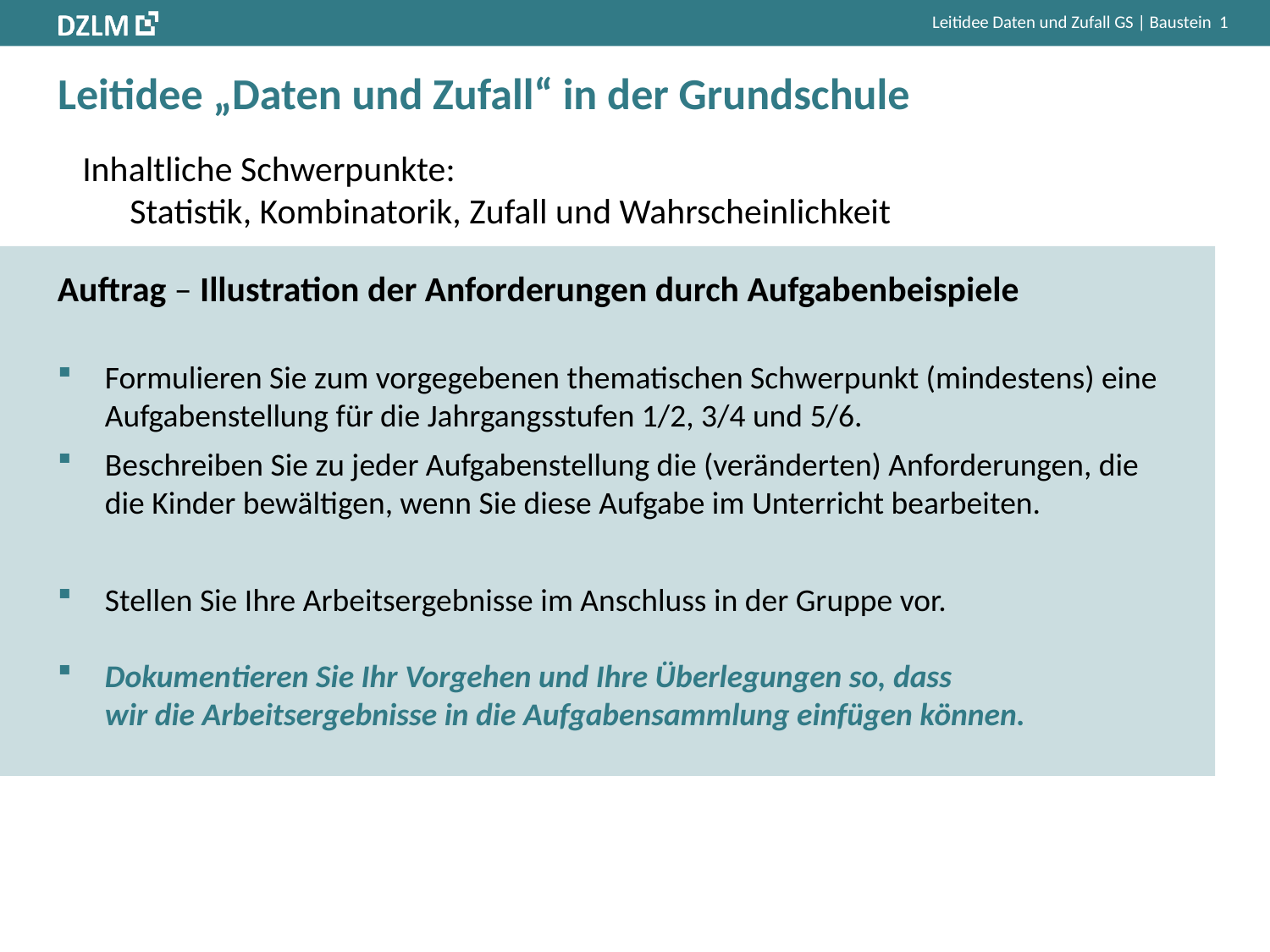

# Leitidee „Daten und Zufall“ in der Grundschule
Inhaltliche Schwerpunkte:
	Statistik, Kombinatorik, Zufall und Wahrscheinlichkeit

Auftrag – Illustration der Anforderungen durch Aufgabenbeispiele

Formulieren Sie zum vorgegebenen thematischen Schwerpunkt (mindestens) eine Aufgabenstellung für die Jahrgangsstufen 1/2, 3/4 und 5/6.
Beschreiben Sie zu jeder Aufgabenstellung die (veränderten) Anforderungen, die die Kinder bewältigen, wenn Sie diese Aufgabe im Unterricht bearbeiten.

Stellen Sie Ihre Arbeitsergebnisse im Anschluss in der Gruppe vor.

Dokumentieren Sie Ihr Vorgehen und Ihre Überlegungen so, dass
	wir die Arbeitsergebnisse in die Aufgabensammlung einfügen können.